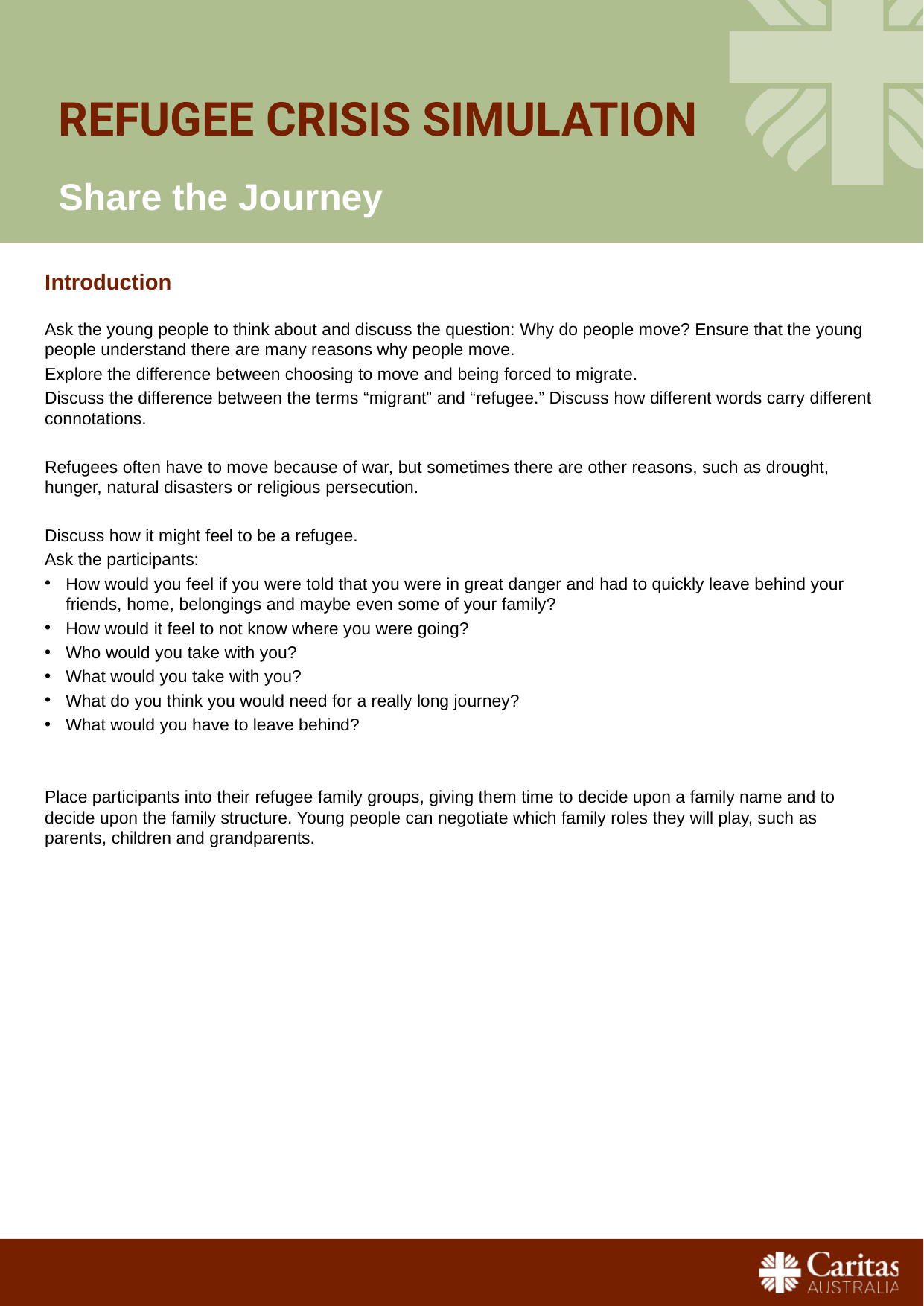

# Refugee crisis simulation
Share the Journey
Introduction

Ask the young people to think about and discuss the question: Why do people move? Ensure that the young people understand there are many reasons why people move.
Explore the difference between choosing to move and being forced to migrate.
Discuss the difference between the terms “migrant” and “refugee.” Discuss how different words carry different connotations.

Refugees often have to move because of war, but sometimes there are other reasons, such as drought, hunger, natural disasters or religious persecution.

Discuss how it might feel to be a refugee.
Ask the participants:
How would you feel if you were told that you were in great danger and had to quickly leave behind your friends, home, belongings and maybe even some of your family?
How would it feel to not know where you were going?
Who would you take with you?
What would you take with you?
What do you think you would need for a really long journey?
What would you have to leave behind?

Place participants into their refugee family groups, giving them time to decide upon a family name and to decide upon the family structure. Young people can negotiate which family roles they will play, such as parents, children and grandparents.